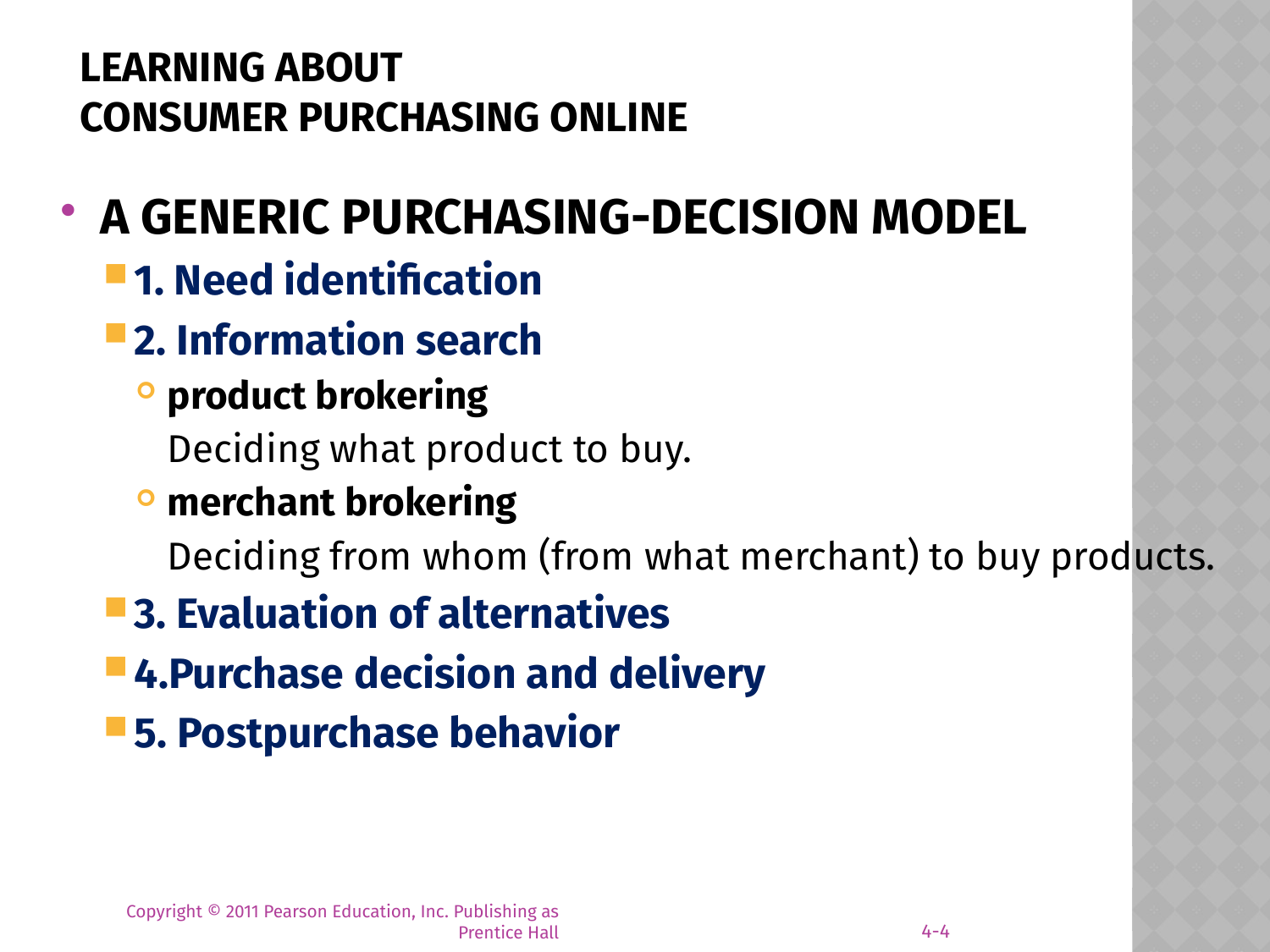

# LEARNING ABOUT CONSUMER PURCHASING ONLINE
A GENERIC PURCHASING-DECISION MODEL
1. Need identification
2. Information search
product brokering
	Deciding what product to buy.
merchant brokering
	Deciding from whom (from what merchant) to buy products.
3. Evaluation of alternatives
4.Purchase decision and delivery
5. Postpurchase behavior
4-4
Copyright © 2011 Pearson Education, Inc. Publishing as Prentice Hall